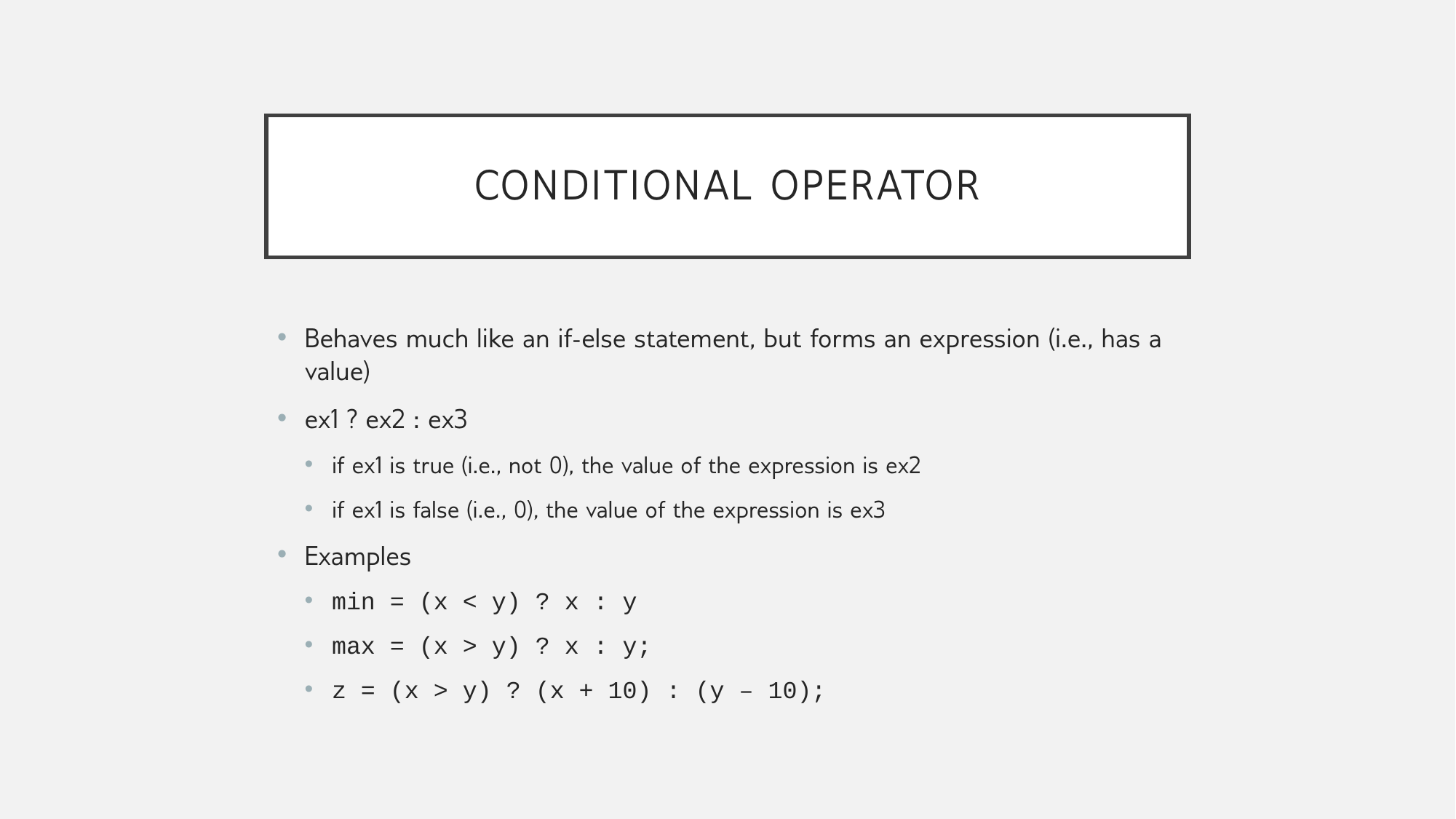

# Conditional Operator
Behaves much like an if-else statement, but forms an expression (i.e., has a value)
ex1 ? ex2 : ex3
if ex1 is true (i.e., not 0), the value of the expression is ex2
if ex1 is false (i.e., 0), the value of the expression is ex3
Examples
min = (x < y) ? x : y
max = (x > y) ? x : y;
z = (x > y) ? (x + 10) : (y – 10);